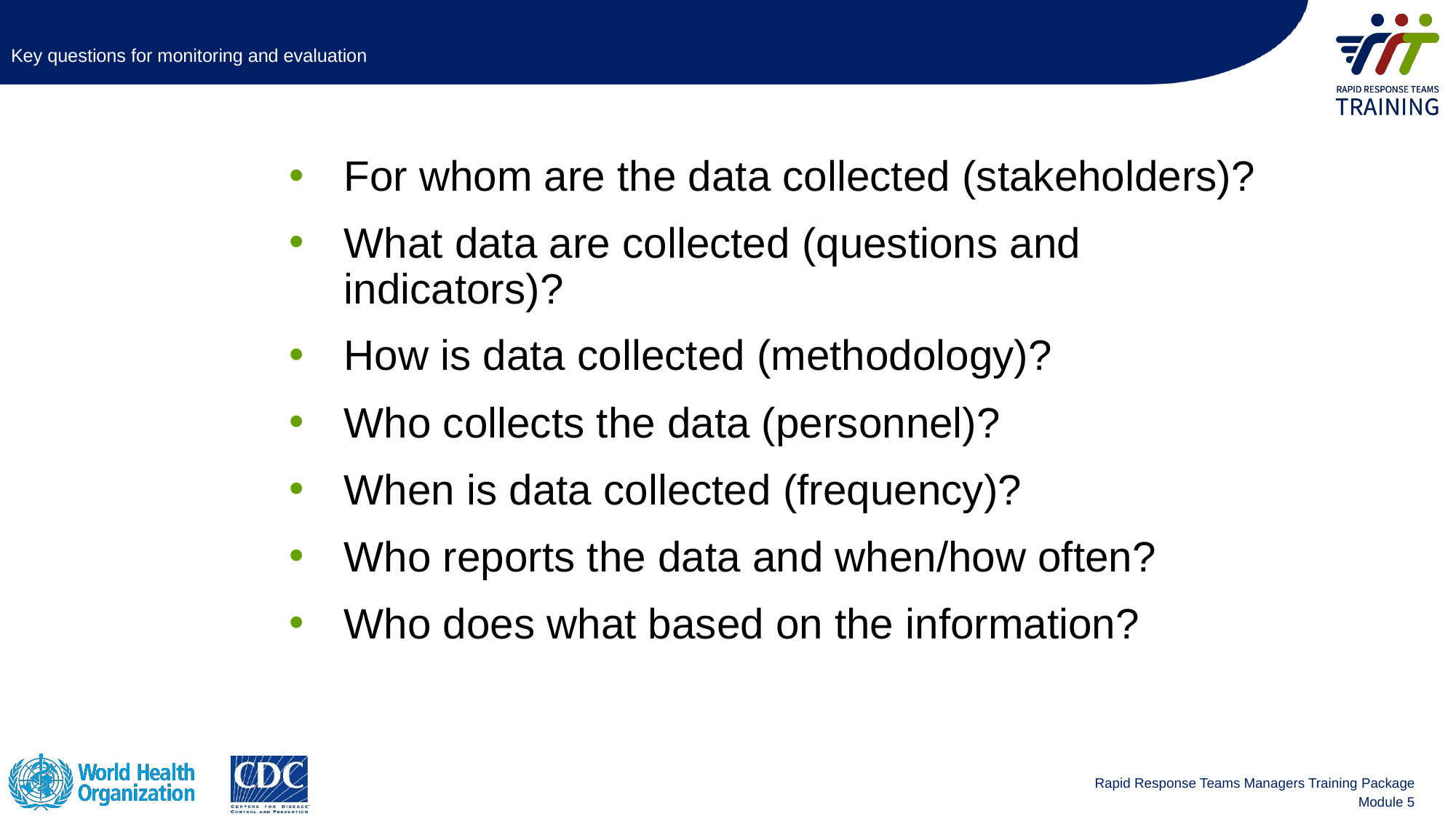

Key questions for monitoring and evaluation
For whom are the data collected (stakeholders)?
What data are collected (questions and indicators)?
How is data collected (methodology)?
Who collects the data (personnel)?
When is data collected (frequency)?
Who reports the data and when/how often?
Who does what based on the information?